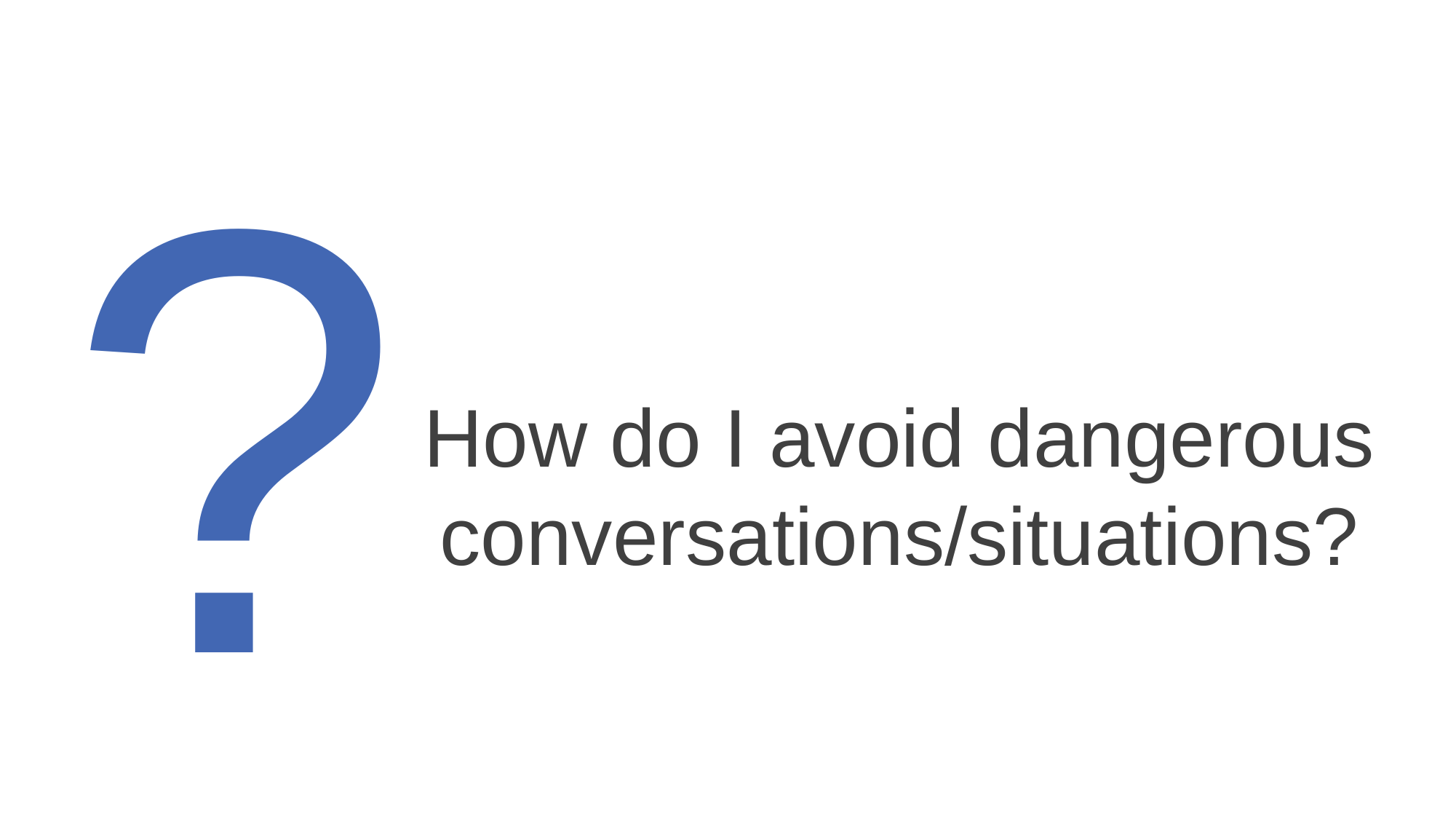

?
How do I avoid dangerous
conversations/situations?